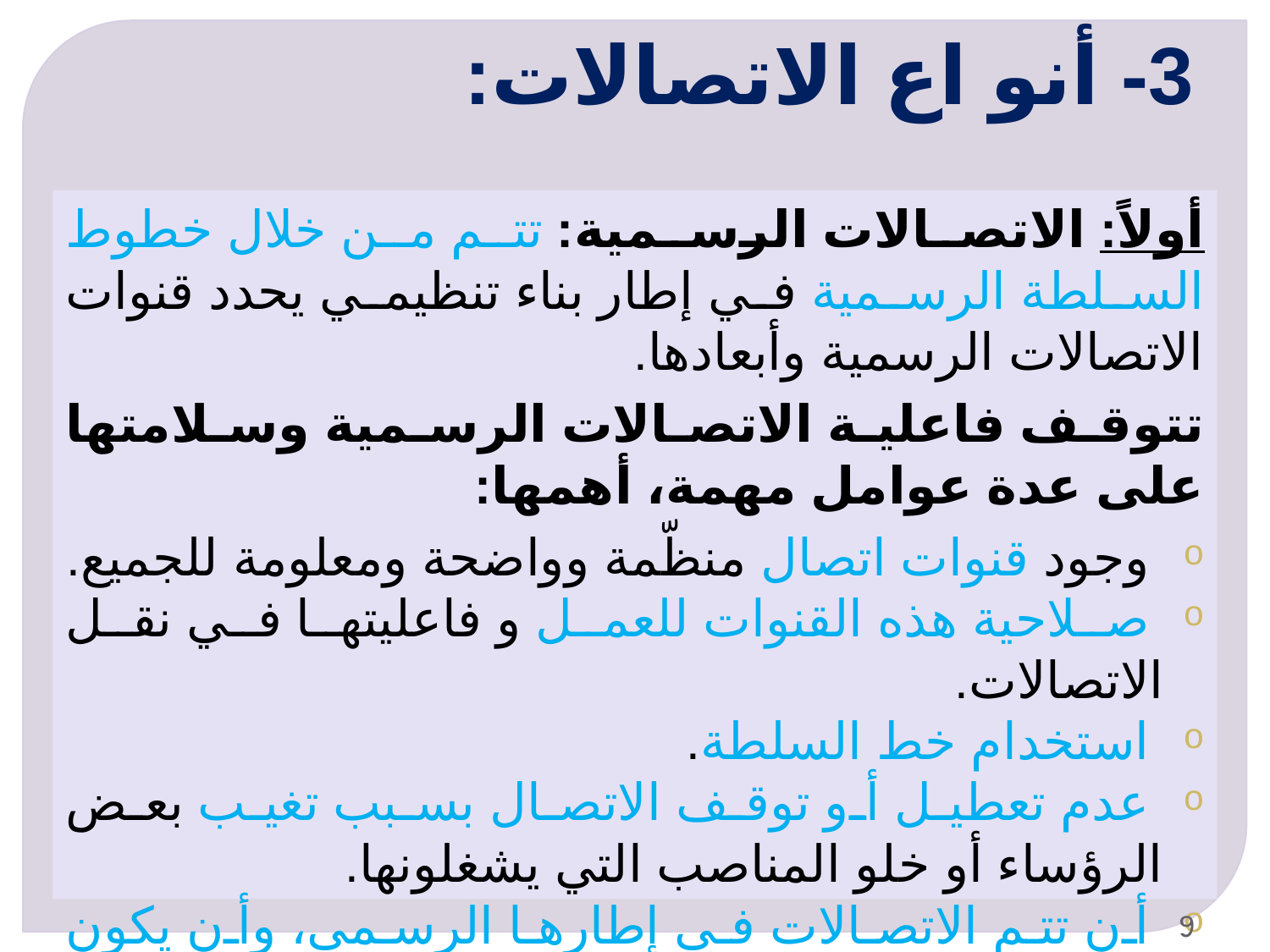

# 3- أنو اع الاتصالات:
أولاً: الاتصالات الرسمية: تتم من خلال خطوط السلطة الرسمية في إطار بناء تنظيمي يحدد قنوات الاتصالات الرسمية وأبعادها.

تتوقف فاعلية الاتصالات الرسمية وسلامتها على عدة عوامل مهمة، أهمها:

 وجود قنوات اتصال منظّمة وواضحة ومعلومة للجميع.
 صلاحية هذه القنوات للعمل و فاعليتها في نقل الاتصالات.
 استخدام خط السلطة.
 عدم تعطيل أو توقف الاتصال بسبب تغيب بعض الرؤساء أو خلو المناصب التي يشغلونها.
 أن تتم الاتصالات في إطارها الرسمي، وأن يكون مضمونها في نطاق الاختصاص.
9